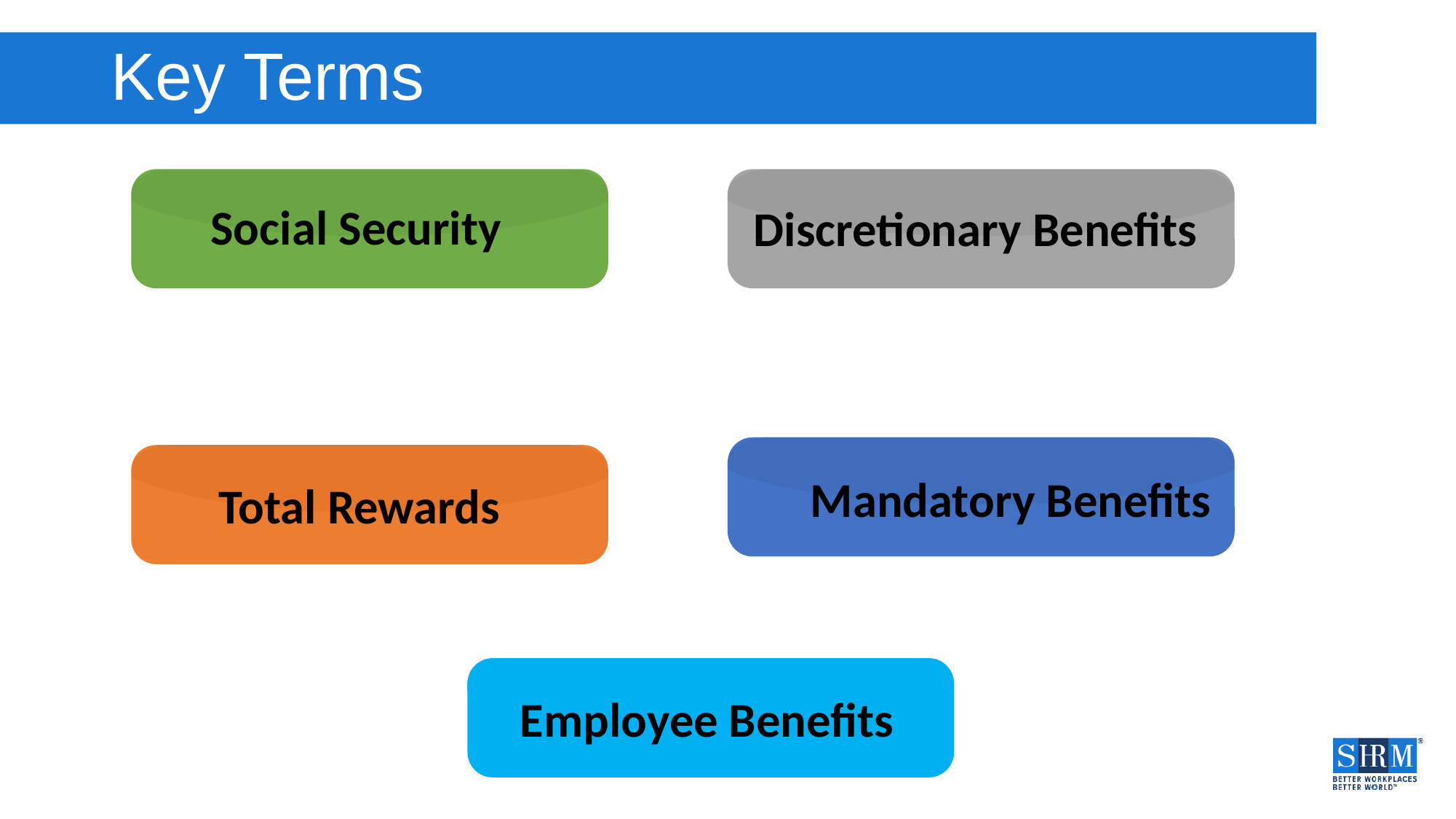

# Key Terms

Social Security
Discretionary Benefits

Mandatory Benefits
Total Rewards

Employee Benefits